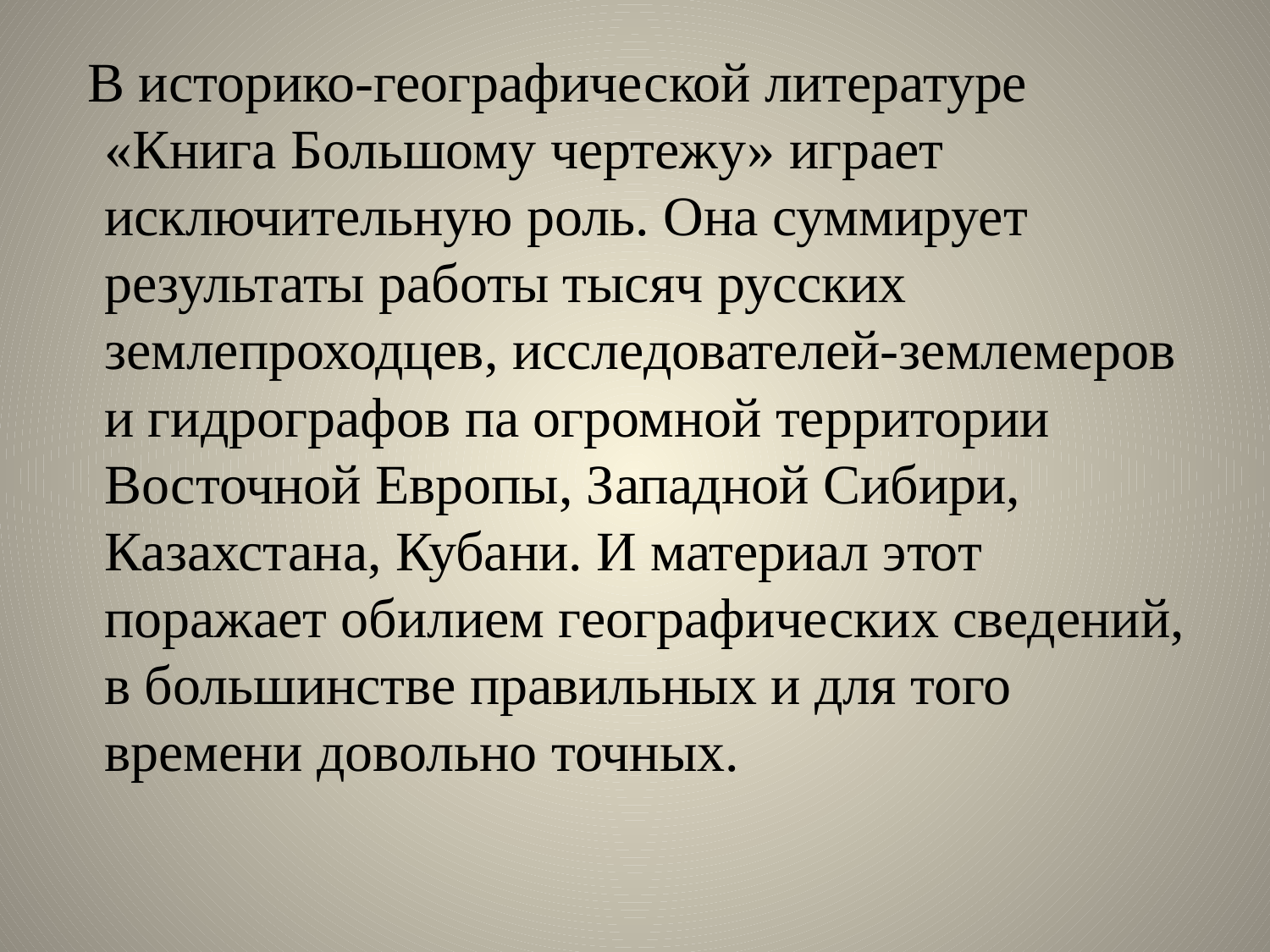

#
  В историко-географической литературе «Книга Большому чертежу» играет исключительную роль. Она суммирует результаты работы тысяч русских землепроходцев, исследователей-землемеров и гидрографов па огромной территории Восточной Европы, Западной Сибири, Казахстана, Кубани. И материал этот поражает обилием географических сведений, в большинстве правильных и для того времени довольно точных.